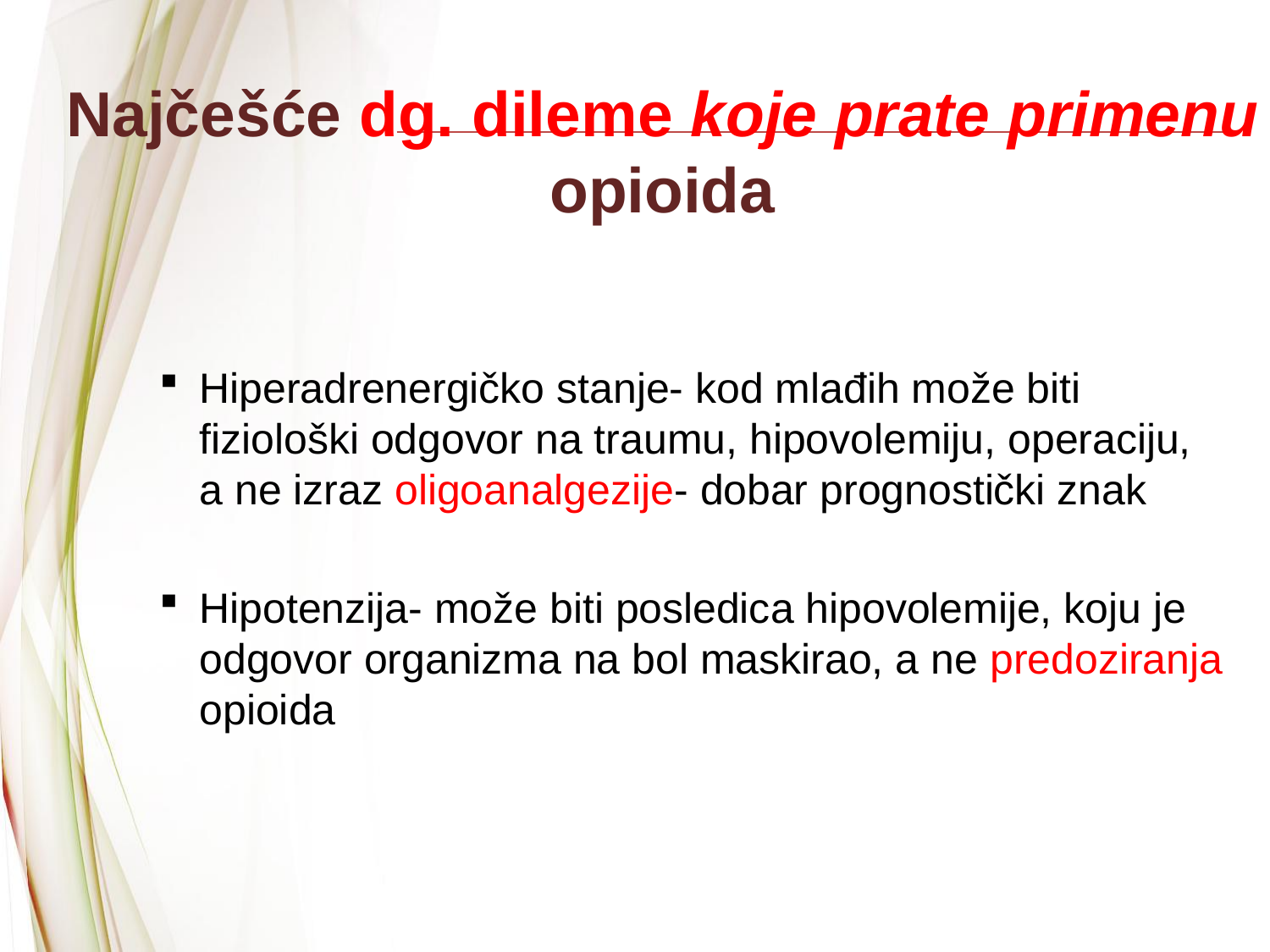

Najčešće dg. dileme koje prate primenu opioida

Hiperadrenergičko stanje- kod mlađih može biti            fiziološki odgovor na traumu, hipovolemiju, operaciju, a ne izraz oligoanalgezije- dobar prognostički znak

Hipotenzija- može biti posledica hipovolemije, koju je  odgovor organizma na bol maskirao, a ne predoziranja opioida